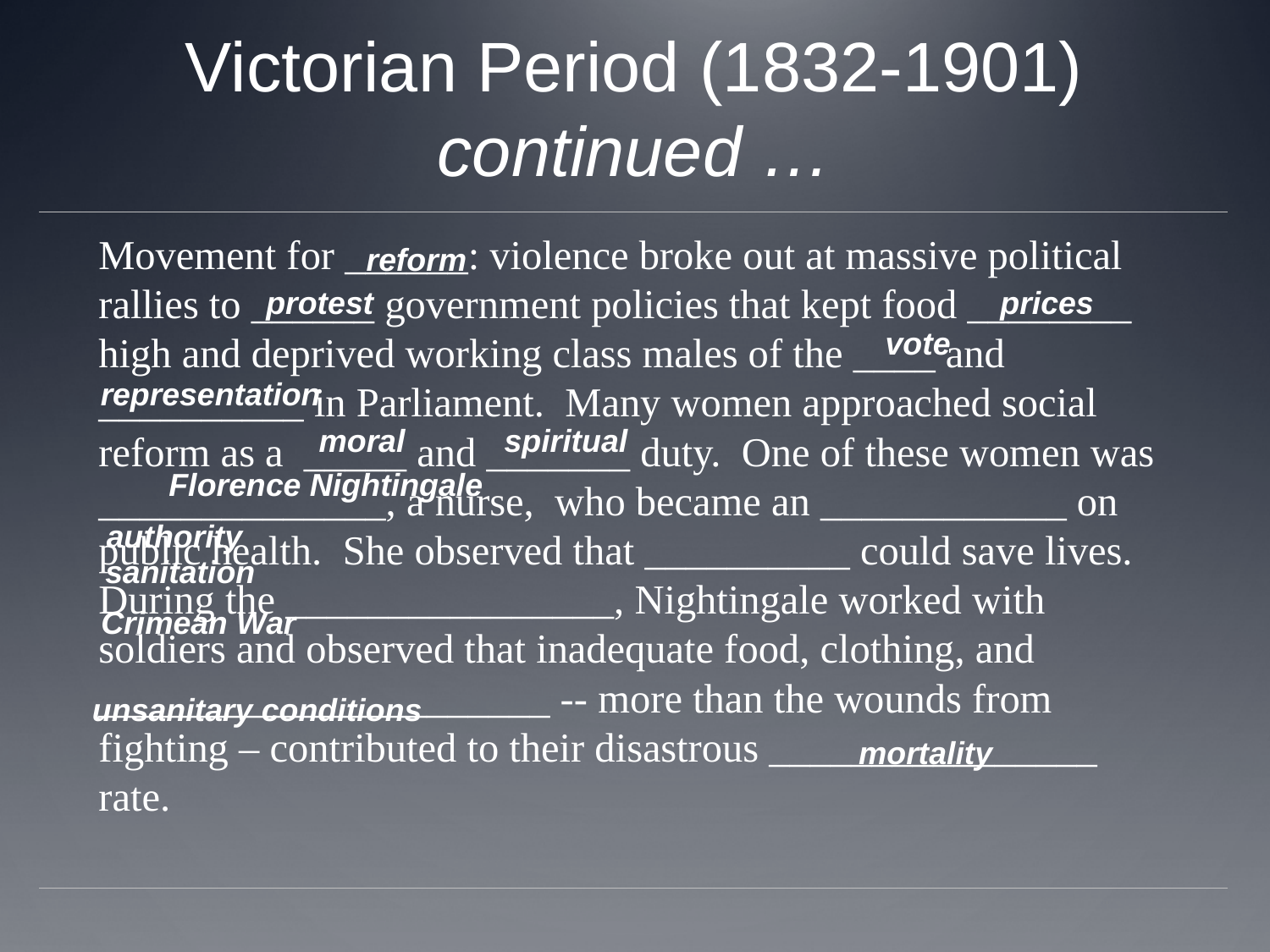

# Victorian Period (1832-1901) continued …
Movement for ______: violence broke out at massive political rallies to ______ government policies that kept food ________ high and deprived working class males of the ____ and __________ in Parliament.  Many women approached social reform as a  _____ and _______ duty.  One of these women was ______________, a nurse,  who became an ____________ on public health.  She observed that __________ could save lives.   During the ________________, Nightingale worked with soldiers and observed that inadequate food, clothing, and ______________________ -- more than the wounds from fighting – contributed to their disastrous ________________ rate.
reform
protest
prices
vote
representation
moral
spiritual
Florence Nightingale
authority
sanitation
Crimean War
unsanitary conditions
mortality